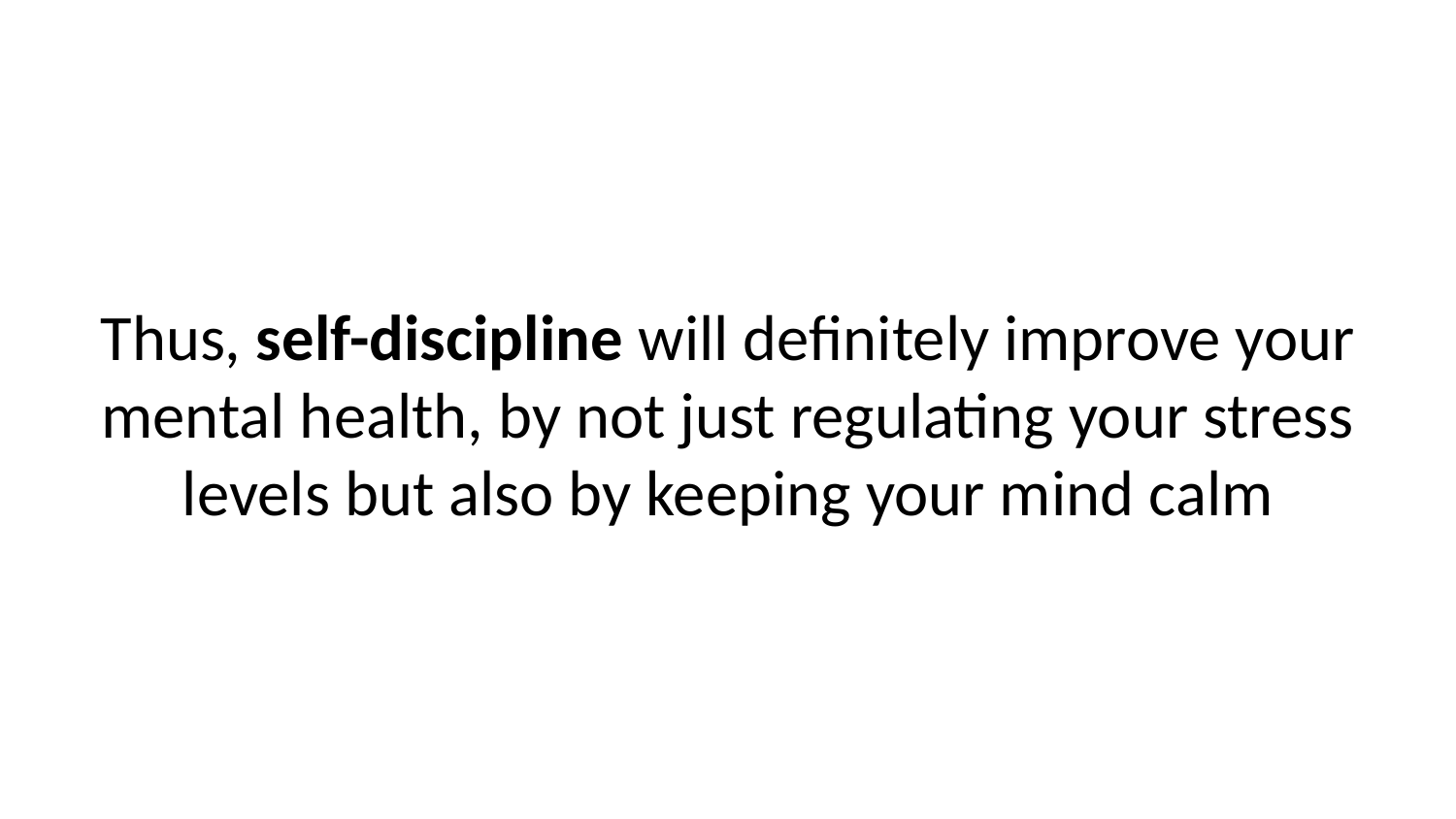

Thus, self-discipline will definitely improve your mental health, by not just regulating your stress levels but also by keeping your mind calm